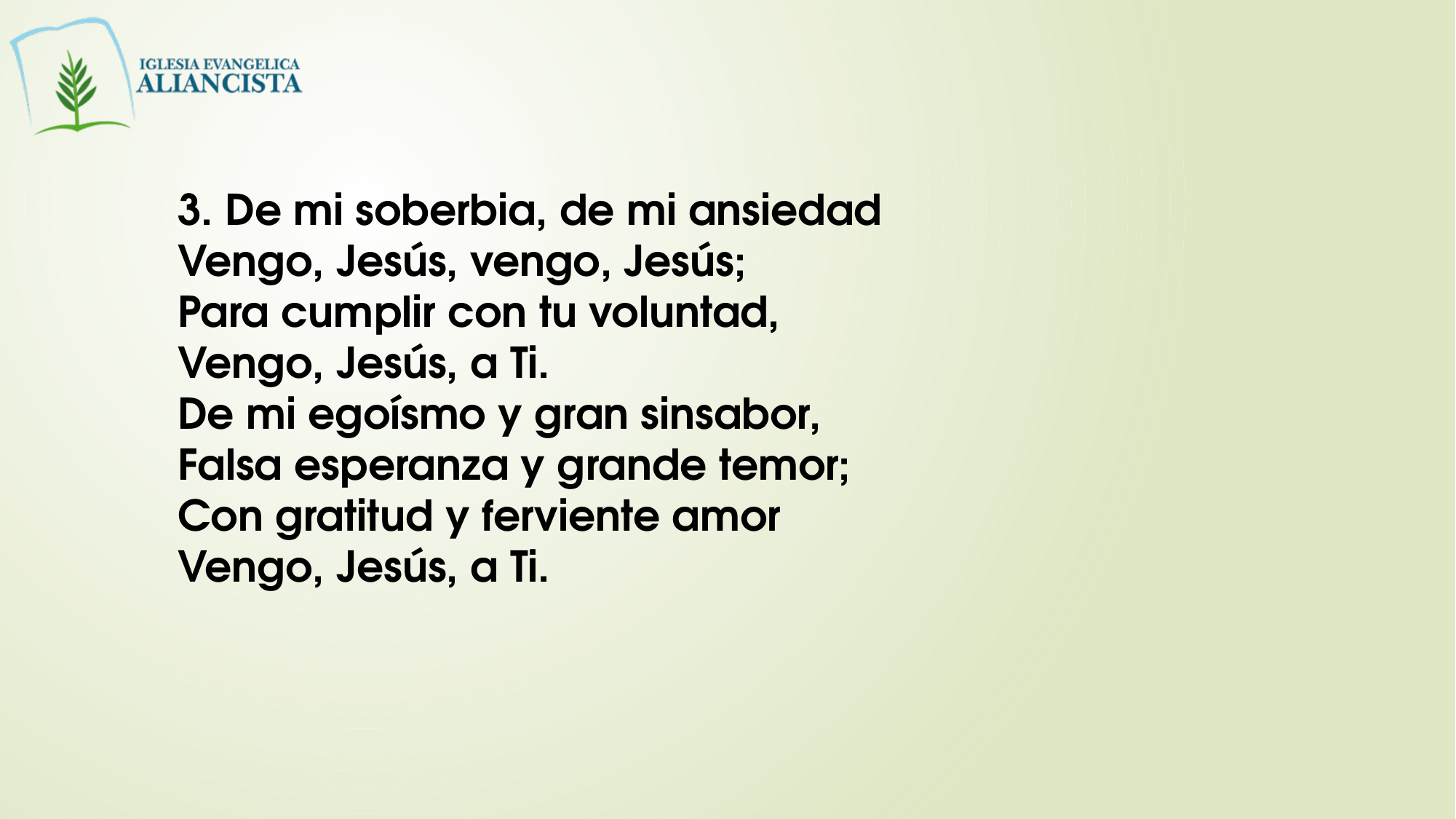

3. De mi soberbia, de mi ansiedad
Vengo, Jesús, vengo, Jesús;
Para cumplir con tu voluntad,
Vengo, Jesús, a Ti.
De mi egoísmo y gran sinsabor,
Falsa esperanza y grande temor;
Con gratitud y ferviente amor
Vengo, Jesús, a Ti.